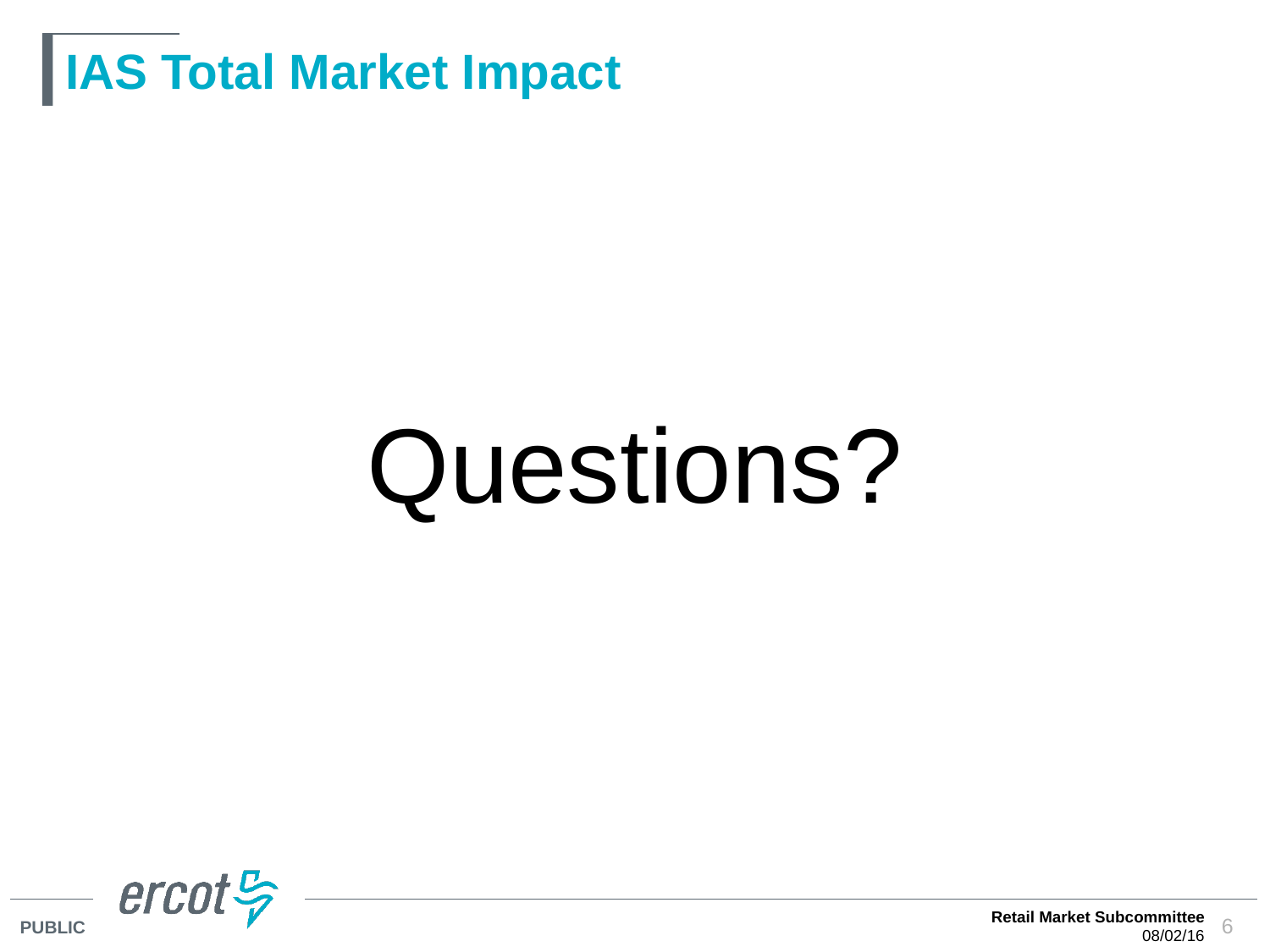

# IAS Total Market Impact

Questions?

Retail Market Subcommittee
08/02/16
6